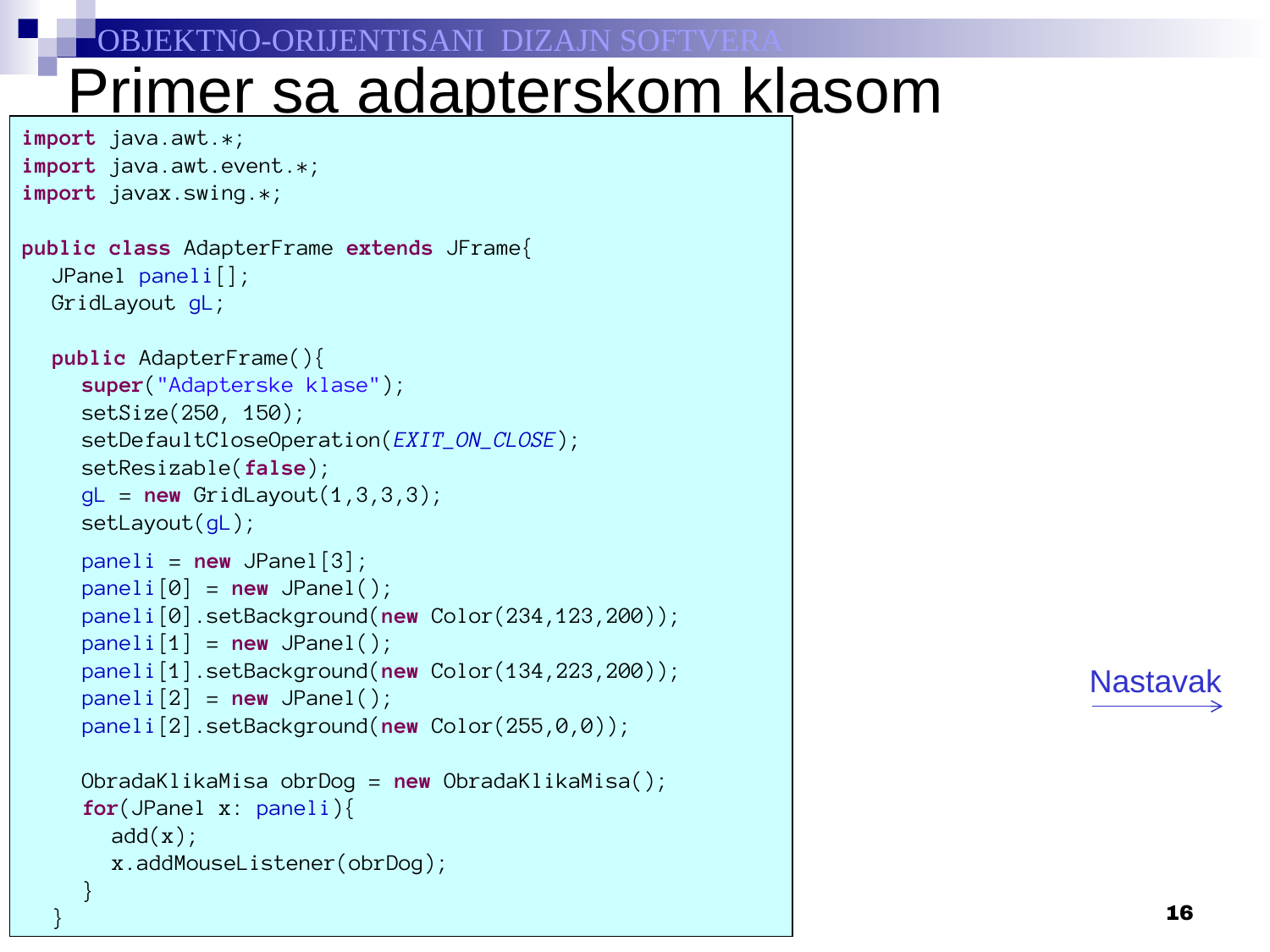

# Primer sa adapterskom klasom
import java.awt.*;
import java.awt.event.*;
import javax.swing.*;

public class AdapterFrame extends JFrame{
	JPanel paneli[];
	GridLayout gL;

	public AdapterFrame(){
		super("Adapterske klase");
		setSize(250, 150);
		setDefaultCloseOperation(EXIT_ON_CLOSE);
		setResizable(false);
		gL = new GridLayout(1,3,3,3);
		setLayout(gL);
		paneli = new JPanel[3];
		paneli[0] = new JPanel();
		paneli[0].setBackground(new Color(234,123,200));
		paneli[1] = new JPanel();
		paneli[1].setBackground(new Color(134,223,200));
		paneli[2] = new JPanel();
		paneli[2].setBackground(new Color(255,0,0));

		ObradaKlikaMisa obrDog = new ObradaKlikaMisa();
		for(JPanel x: paneli){
			add(x);
			x.addMouseListener(obrDog);
		}
	}
Nastavak
16